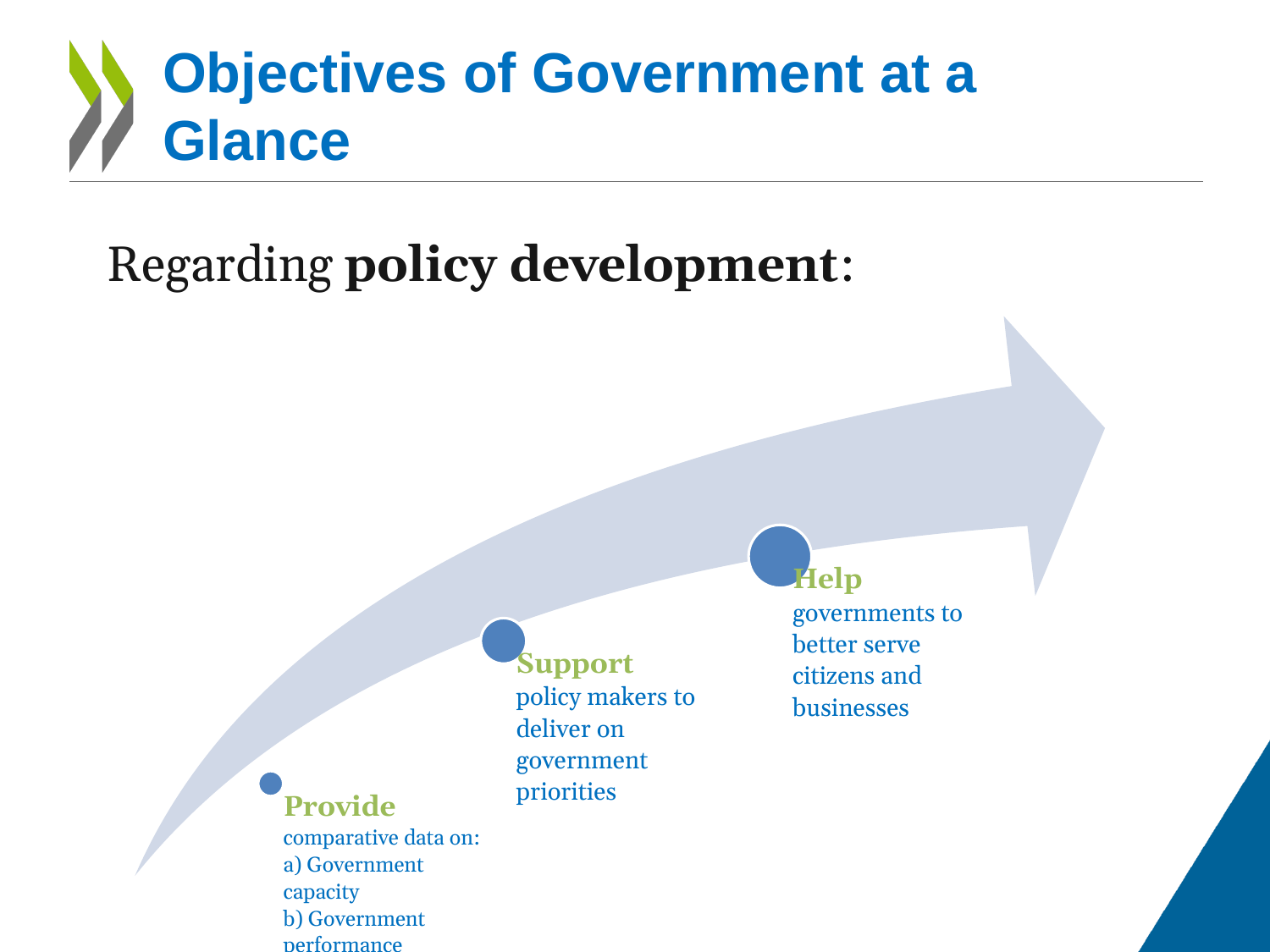

# Objectives of Government at a Glance
Regarding policy development:
Provide
comparative data on:
a) Government capacity
Support
policy makers to deliver on government priorities
Help
governments to better serve citizens and businesses